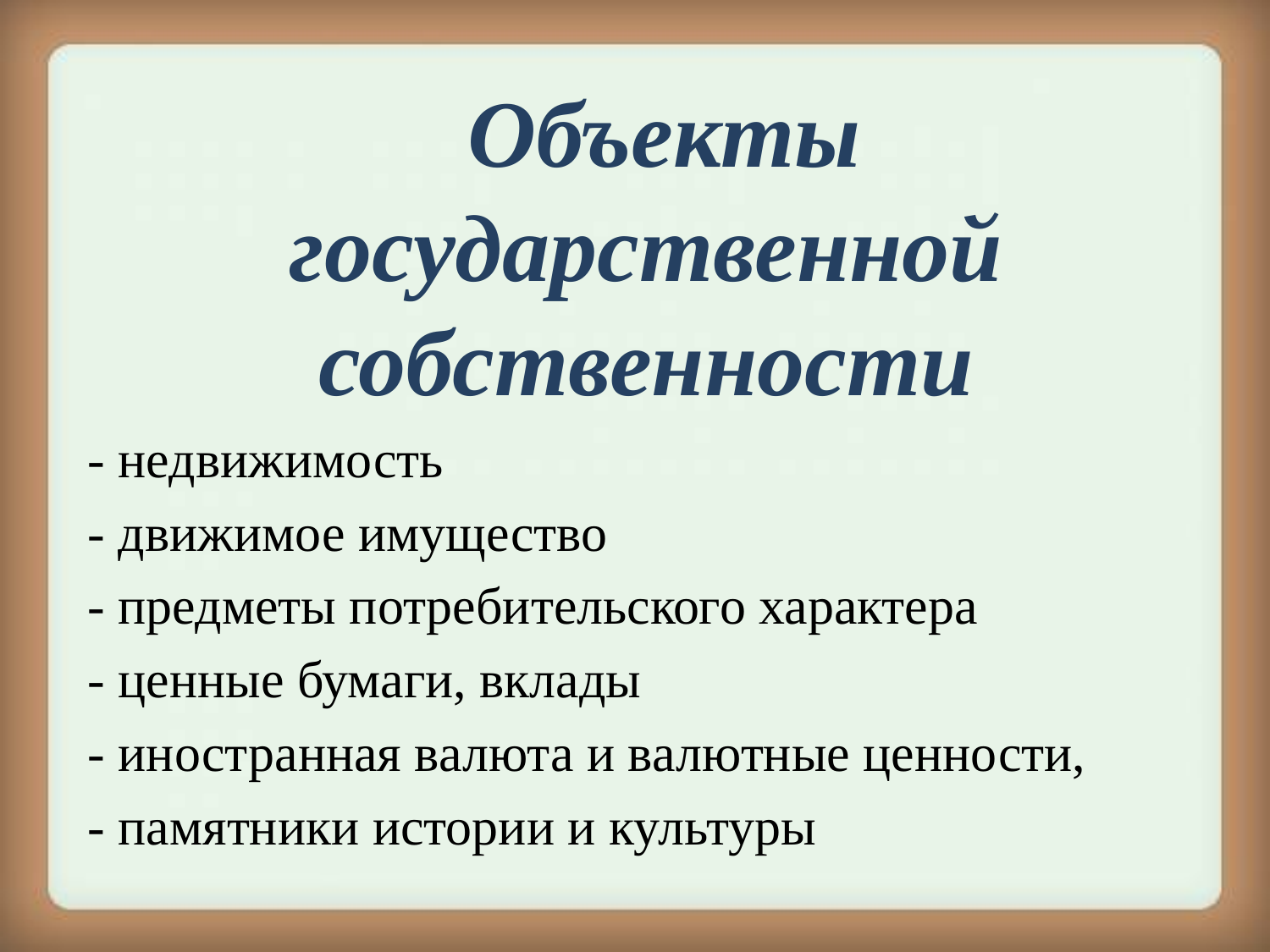

Объекты государственной собственности
- недвижимость
- движимое имущество
- предметы потребительского характера
- ценные бумаги, вклады
- иностранная валюта и валютные ценности,
- памятники истории и культуры